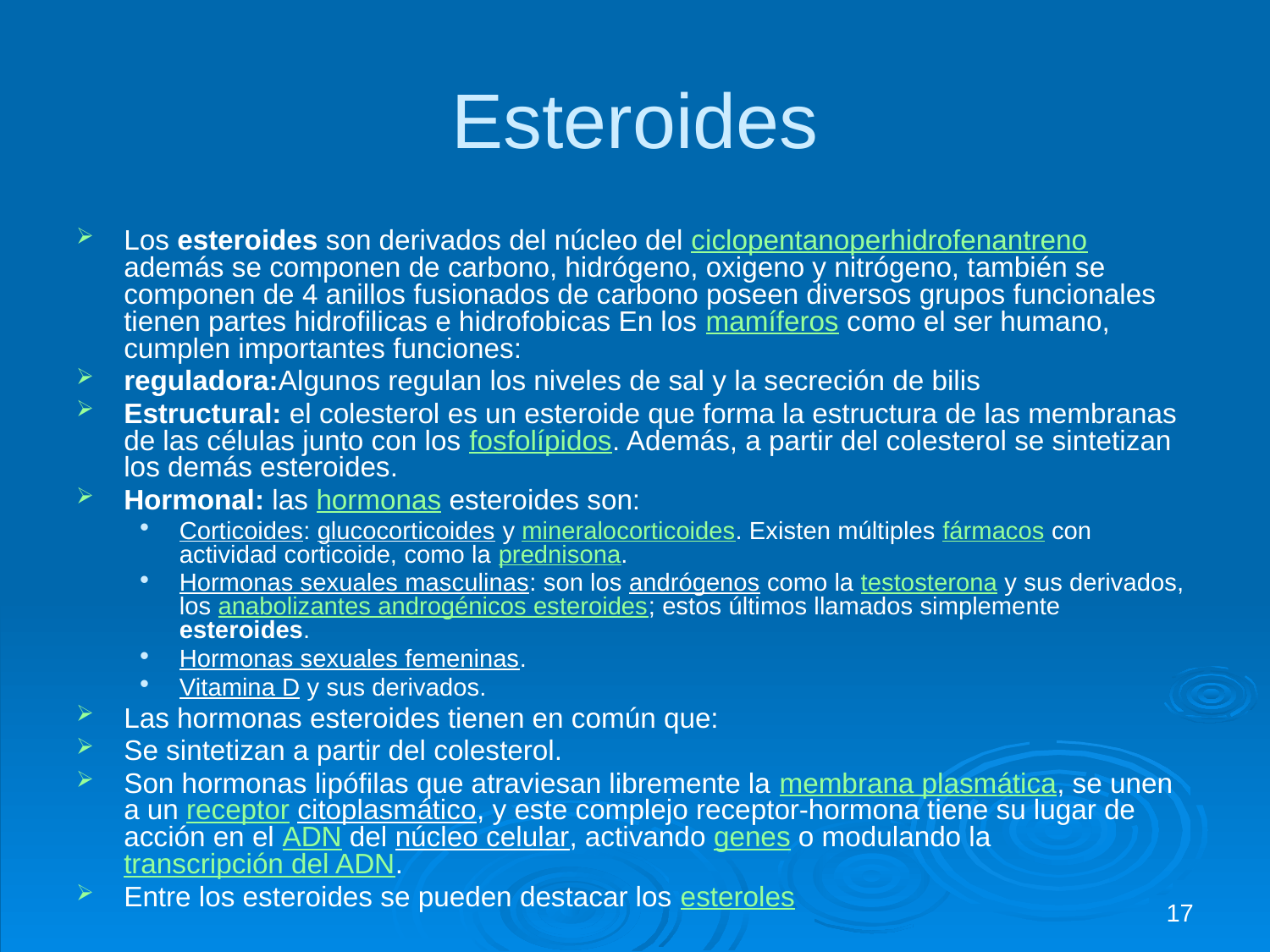

# Esteroides
Los esteroides son derivados del núcleo del ciclopentanoperhidrofenantreno además se componen de carbono, hidrógeno, oxigeno y nitrógeno, también se componen de 4 anillos fusionados de carbono poseen diversos grupos funcionales tienen partes hidrofilicas e hidrofobicas En los mamíferos como el ser humano, cumplen importantes funciones:
reguladora:Algunos regulan los niveles de sal y la secreción de bilis
Estructural: el colesterol es un esteroide que forma la estructura de las membranas de las células junto con los fosfolípidos. Además, a partir del colesterol se sintetizan los demás esteroides.
Hormonal: las hormonas esteroides son:
Corticoides: glucocorticoides y mineralocorticoides. Existen múltiples fármacos con actividad corticoide, como la prednisona.
Hormonas sexuales masculinas: son los andrógenos como la testosterona y sus derivados, los anabolizantes androgénicos esteroides; estos últimos llamados simplemente esteroides.
Hormonas sexuales femeninas.
Vitamina D y sus derivados.
Las hormonas esteroides tienen en común que:
Se sintetizan a partir del colesterol.
Son hormonas lipófilas que atraviesan libremente la membrana plasmática, se unen a un receptor citoplasmático, y este complejo receptor-hormona tiene su lugar de acción en el ADN del núcleo celular, activando genes o modulando la transcripción del ADN.
Entre los esteroides se pueden destacar los esteroles
17